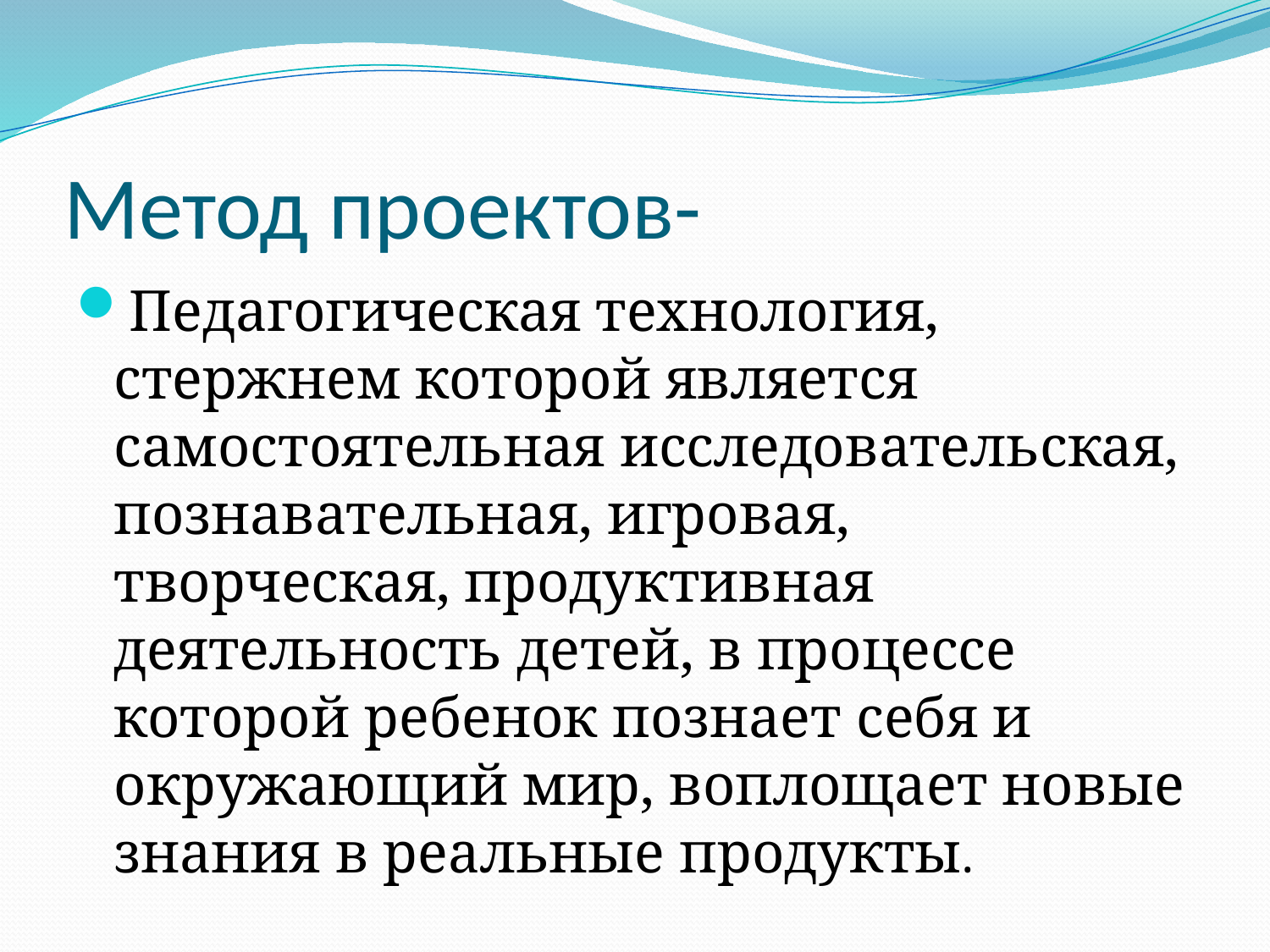

# Метод проектов-
Педагогическая технология, стержнем которой является самостоятельная исследовательская, познавательная, игровая, творческая, продуктивная деятельность детей, в процессе которой ребенок познает себя и окружающий мир, воплощает новые знания в реальные продукты.